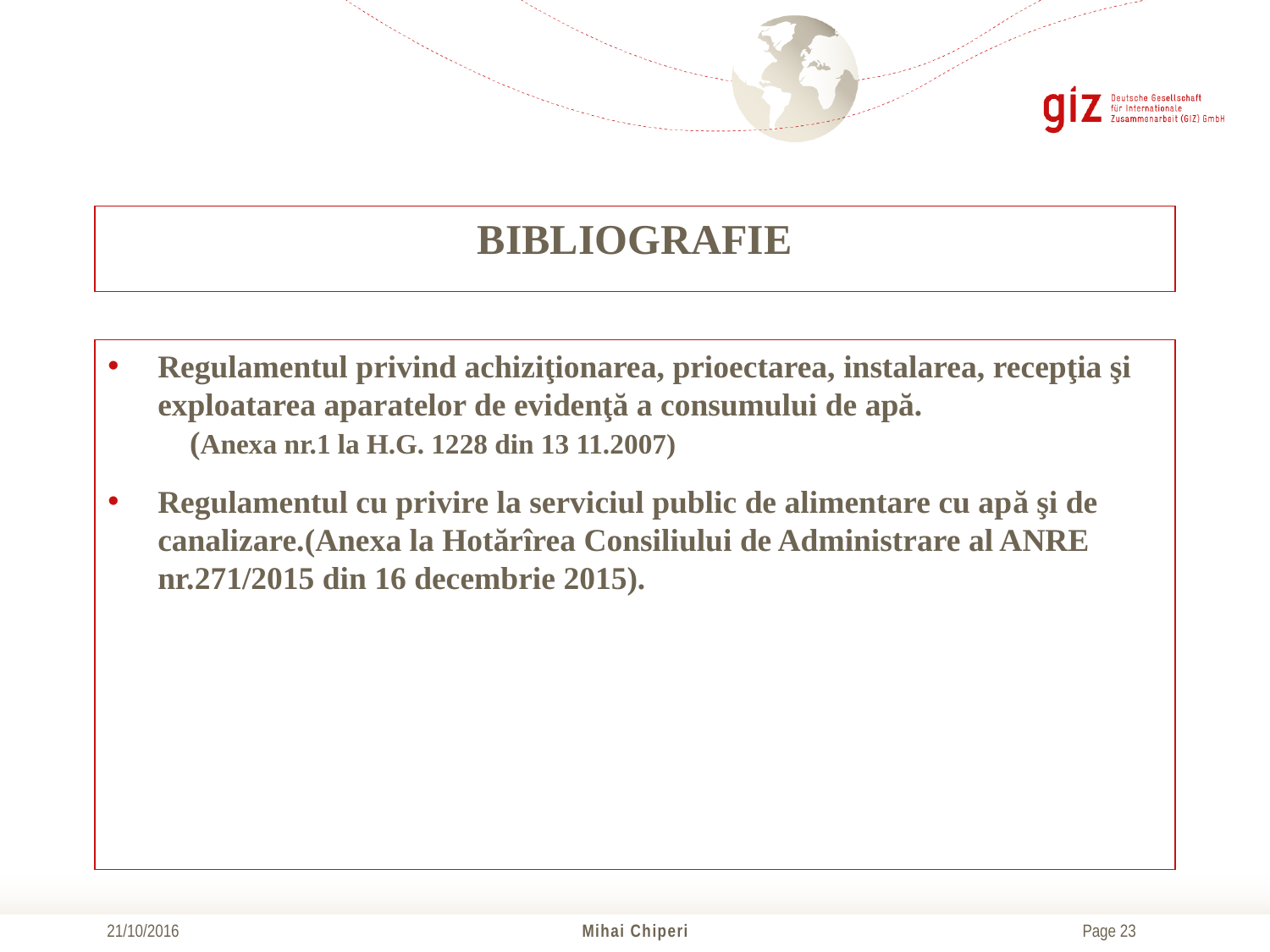

# BIBLIOGRAFIE
Regulamentul privind achiziţionarea, prioectarea, instalarea, recepţia şi exploatarea aparatelor de evidenţă a consumului de apă.                                  (Anexa nr.1 la H.G. 1228 din 13 11.2007)
Regulamentul cu privire la serviciul public de alimentare cu apă şi de canalizare.(Anexa la Hotărîrea Consiliului de Administrare al ANRE nr.271/2015 din 16 decembrie 2015).
21/10/2016
Mihai Chiperi